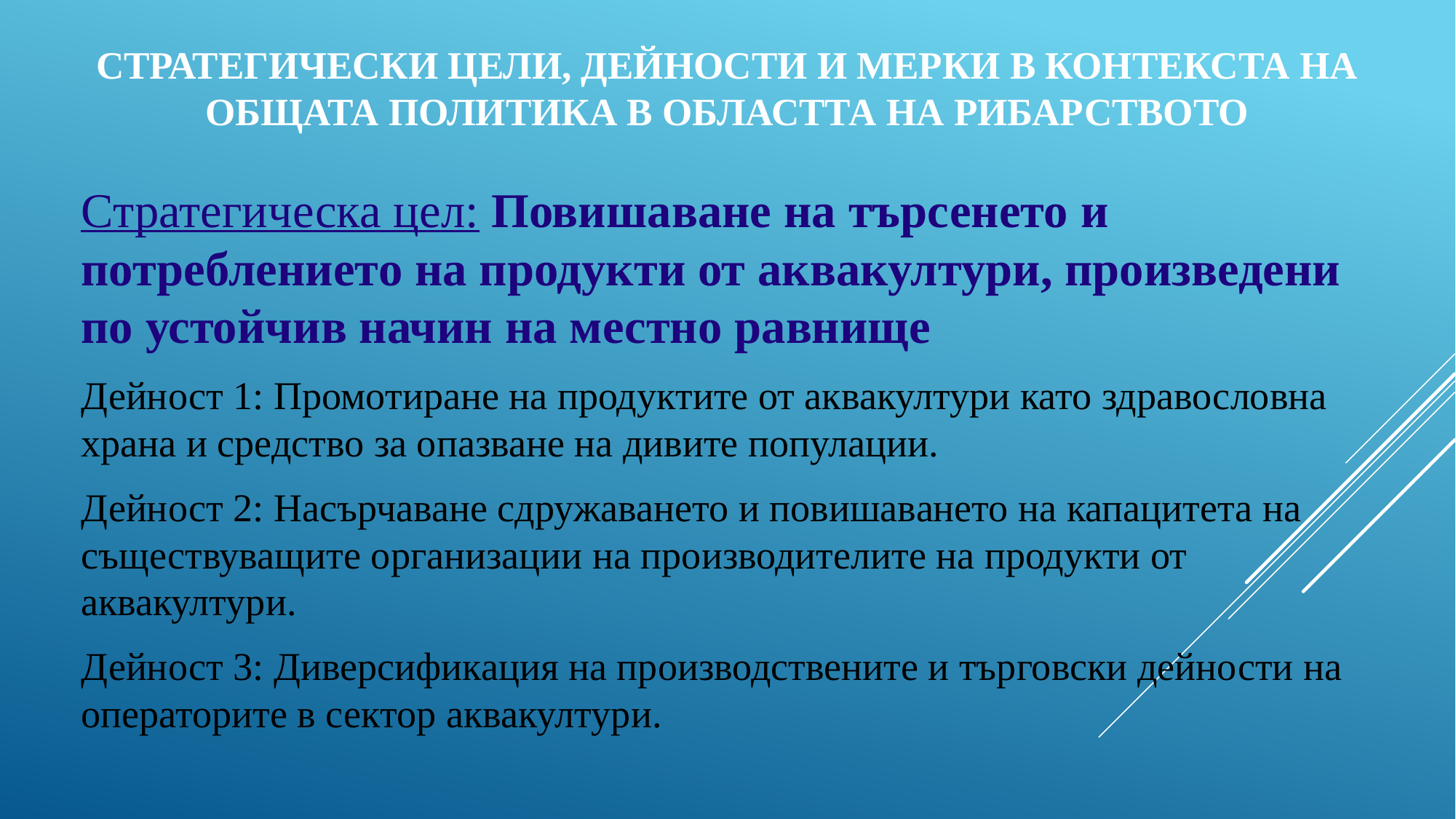

# СТРАТЕГИЧЕСКИ ЦЕЛИ, ДЕЙНОСТИ И МЕРКИ В КОНТЕКСТА НА ОБЩАТА ПОЛИТИКА В ОБЛАСТТА НА РИБАРСТВОТО
Стратегическа цел: Повишаване на търсенето и потреблението на продукти от аквакултури, произведени по устойчив начин на местно равнище
Дейност 1: Промотиране на продуктите от аквакултури като здравословна храна и средство за опазване на дивите популации.
Дейност 2: Насърчаване сдружаването и повишаването на капацитета на съществуващите организации на производителите на продукти от аквакултури.
Дейност 3: Диверсификация на производствените и търговски дейности на операторите в сектор аквакултури.